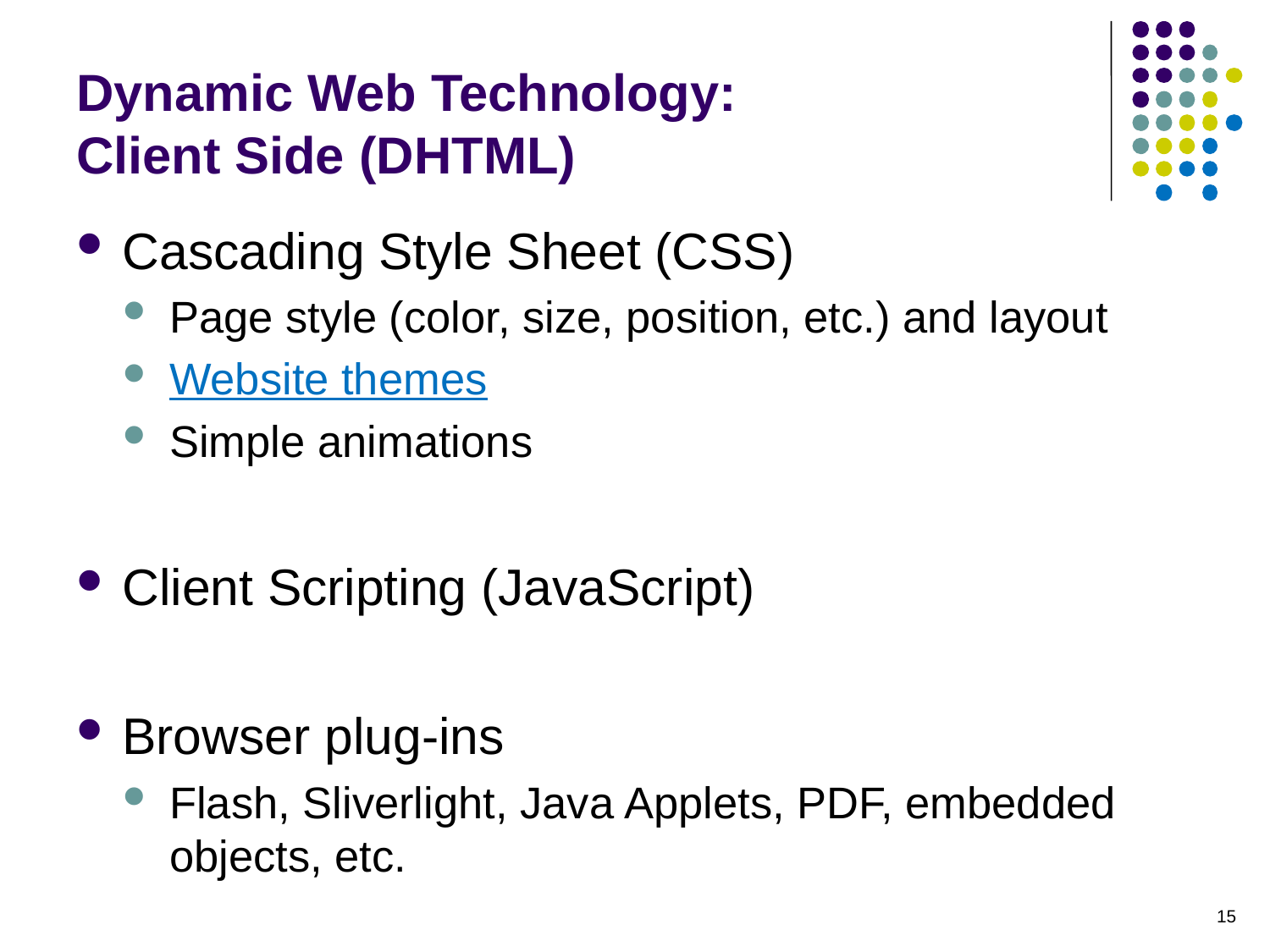

# Dynamic Web Technology: Client Side (DHTML)
Cascading Style Sheet (CSS)
Page style (color, size, position, etc.) and layout
Website themes
Simple animations

Client Scripting (JavaScript)

Browser plug-ins
Flash, Sliverlight, Java Applets, PDF, embedded objects, etc.
15